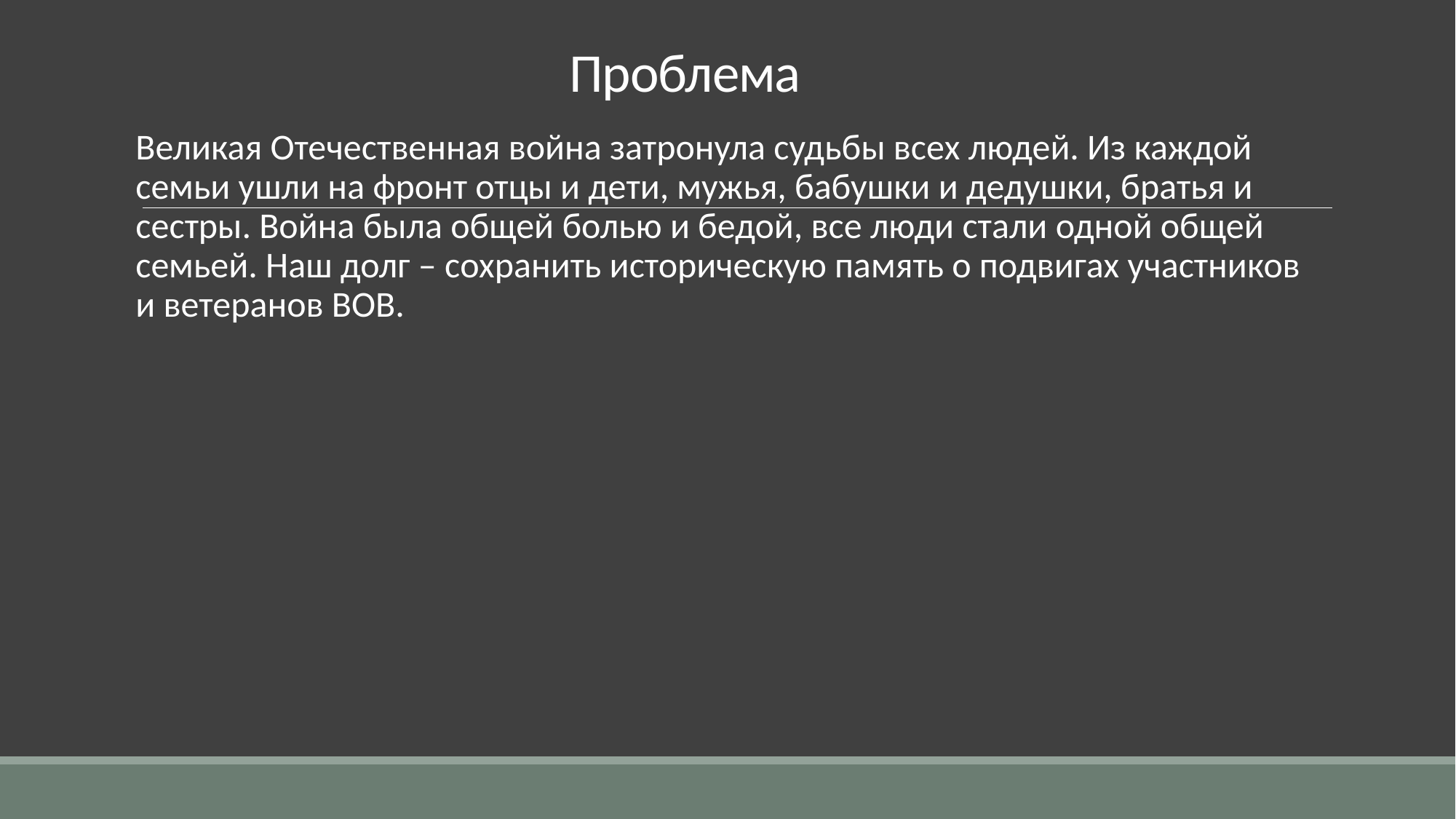

# Проблема
Великая Отечественная война затронула судьбы всех людей. Из каждой семьи ушли на фронт отцы и дети, мужья, бабушки и дедушки, братья и сестры. Война была общей болью и бедой, все люди стали одной общей семьей. Наш долг – сохранить историческую память о подвигах участников и ветеранов ВОВ.